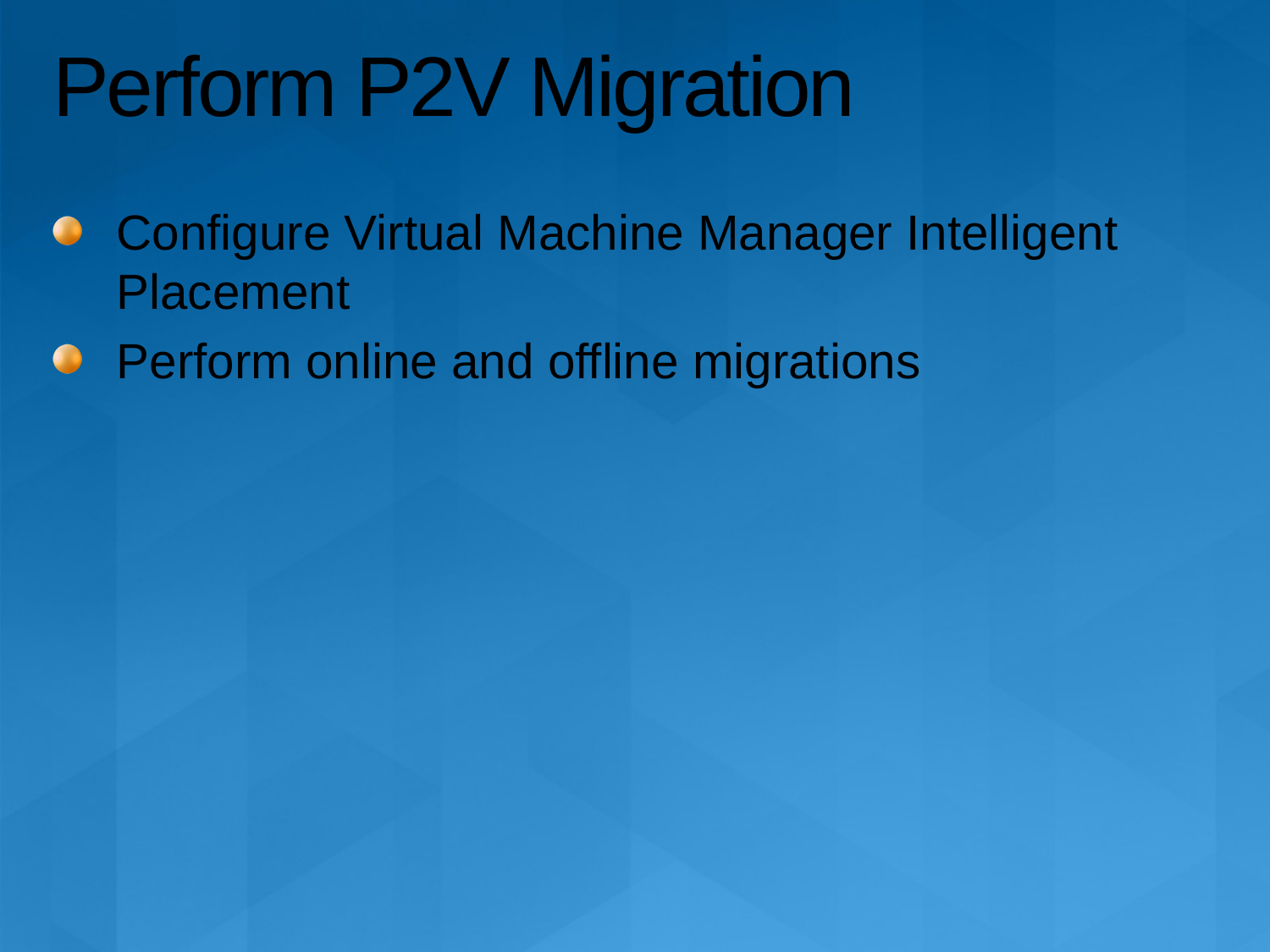

# Perform P2V Migration
Configure Virtual Machine Manager Intelligent Placement
Perform online and offline migrations